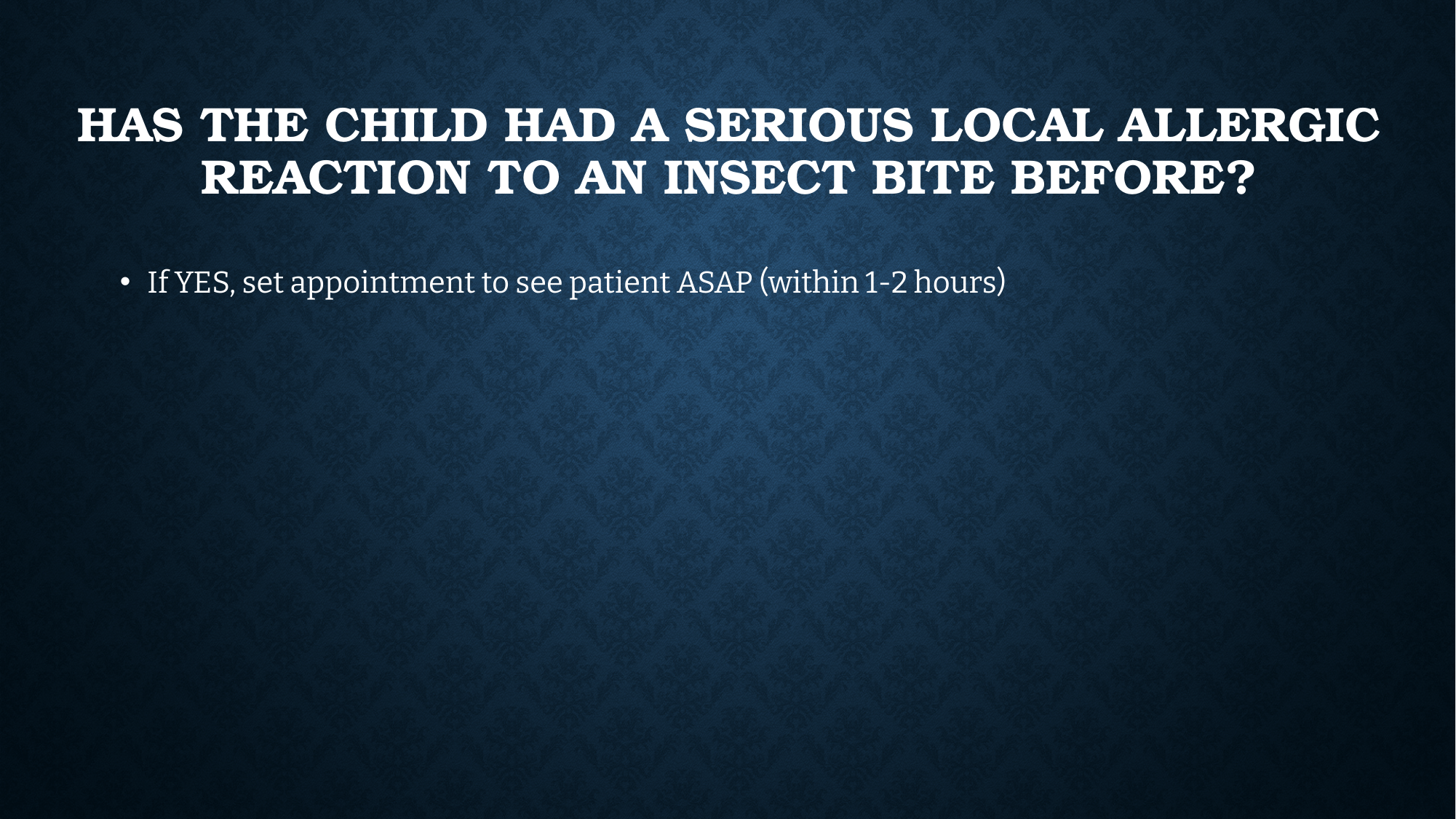

# Has the child had a serious local allergic reaction to an insect bite before?
If YES, set appointment to see patient ASAP (within 1-2 hours)